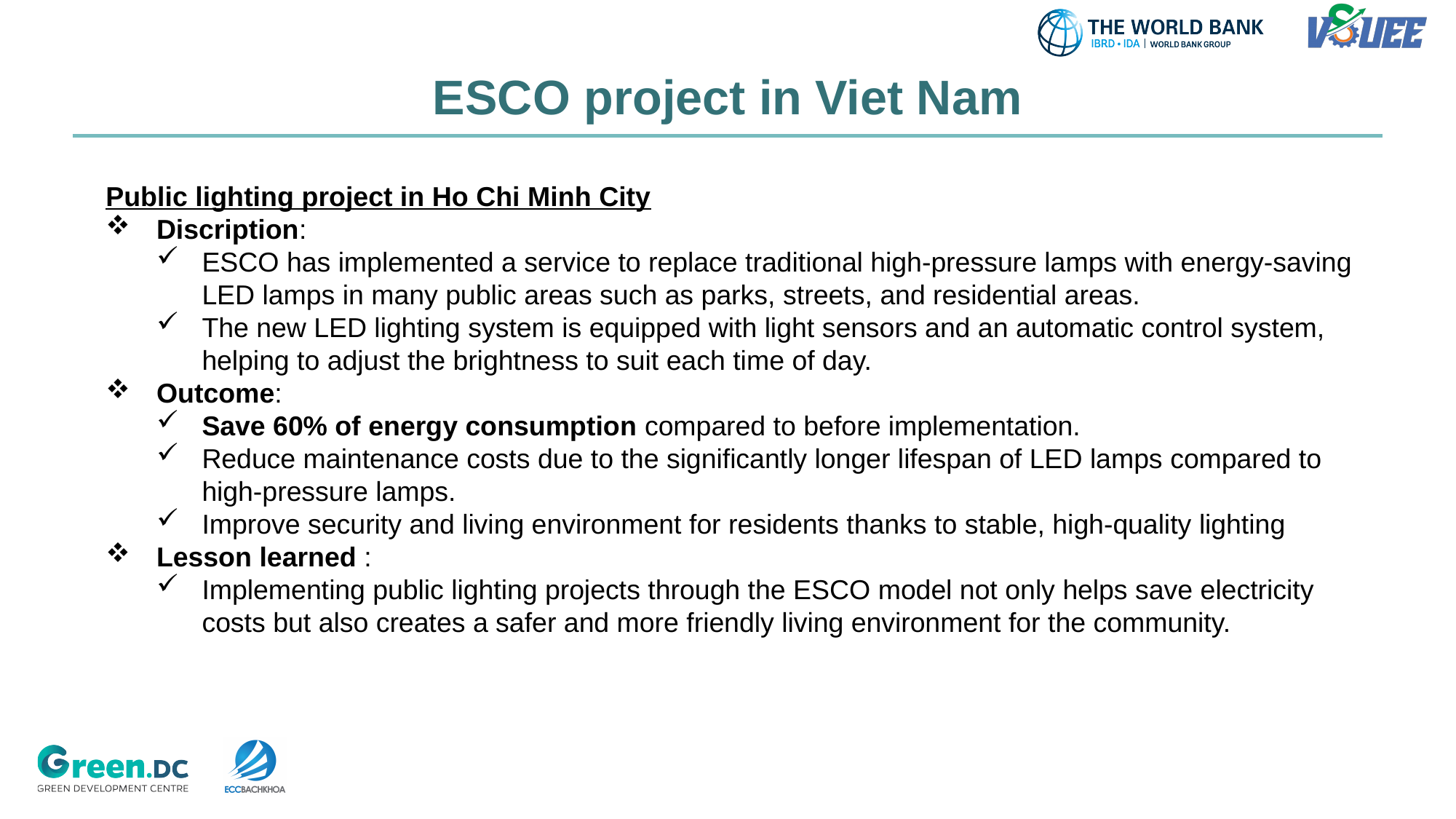

# ESCO project in Viet Nam
Public lighting project in Ho Chi Minh City
Discription:
ESCO has implemented a service to replace traditional high-pressure lamps with energy-saving LED lamps in many public areas such as parks, streets, and residential areas.
The new LED lighting system is equipped with light sensors and an automatic control system, helping to adjust the brightness to suit each time of day.
Outcome:
Save 60% of energy consumption compared to before implementation.
Reduce maintenance costs due to the significantly longer lifespan of LED lamps compared to high-pressure lamps.
Improve security and living environment for residents thanks to stable, high-quality lighting
Lesson learned :
Implementing public lighting projects through the ESCO model not only helps save electricity costs but also creates a safer and more friendly living environment for the community.